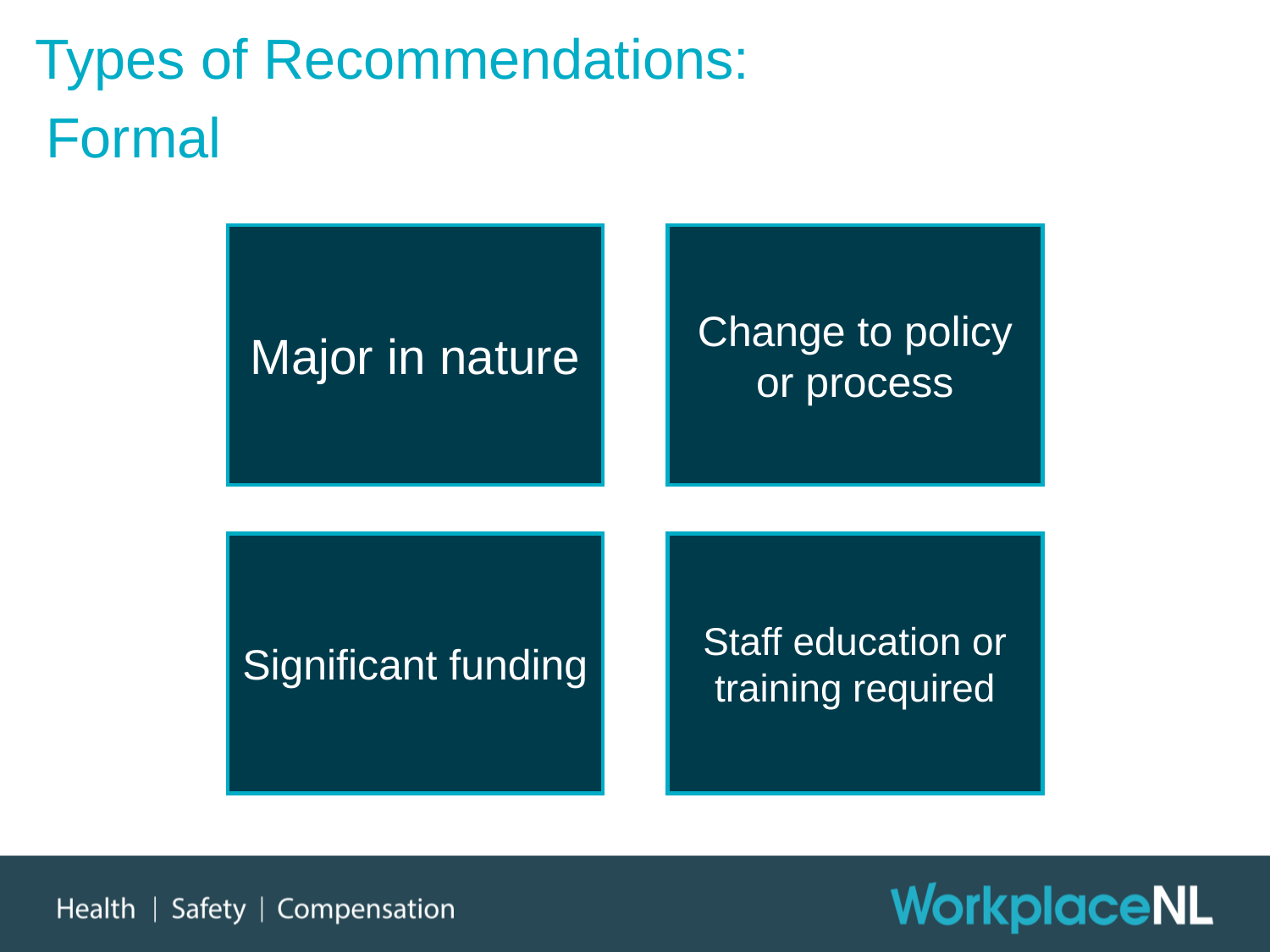

# Types of Recommendations:
Formal
Major in nature
Change to policy or process
Significant funding
Staff education or training required